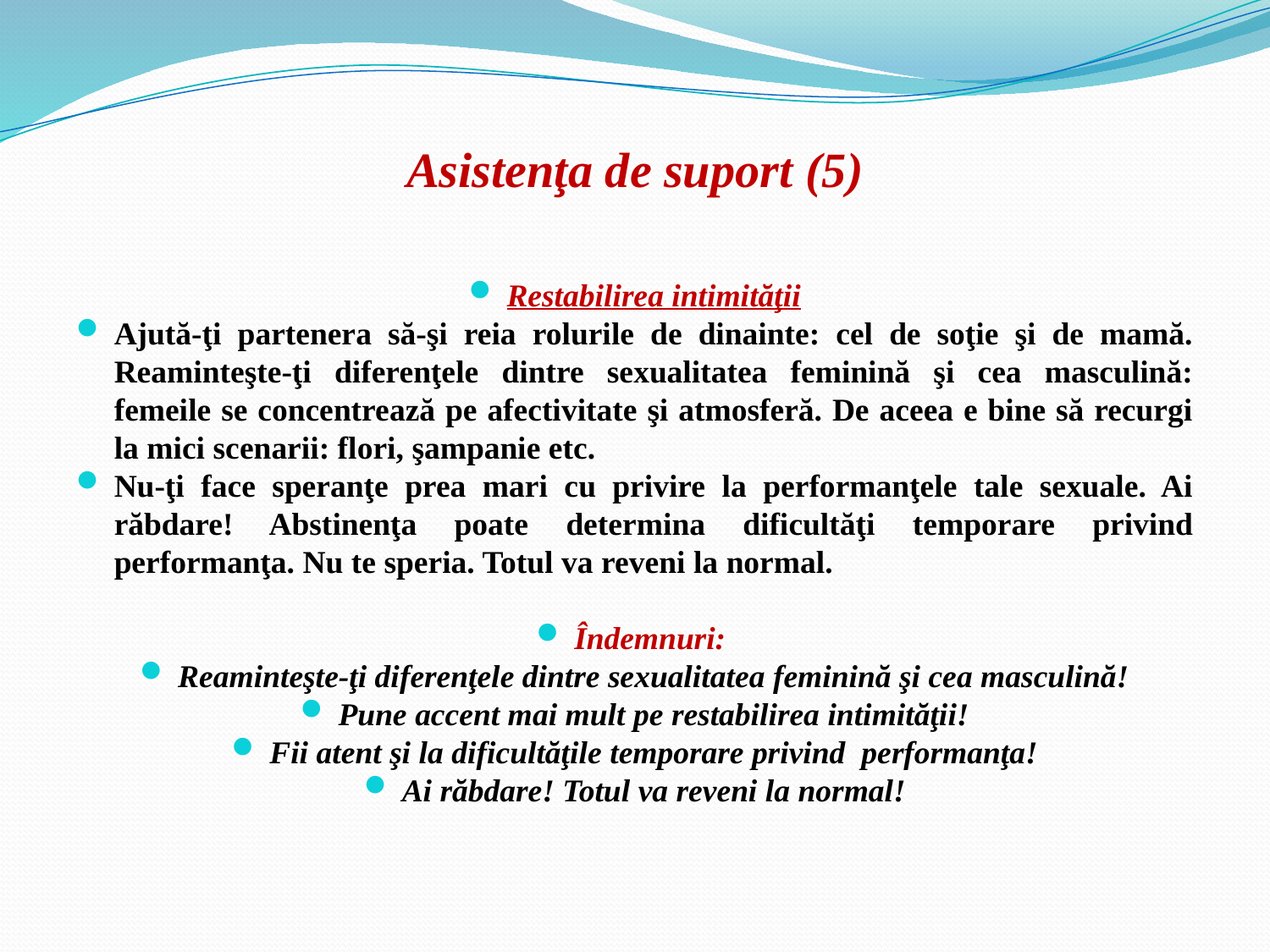

# Asistenţa de suport (5)
Restabilirea intimităţii
Ajută-ţi partenera să-şi reia rolurile de dinainte: cel de soţie şi de mamă. Reaminteşte-ţi diferenţele dintre sexualitatea feminină şi cea masculină: femeile se concentrează pe afectivitate şi atmosferă. De aceea e bine să recurgi la mici scenarii: flori, şampanie etc.
Nu-ţi face speranţe prea mari cu privire la performanţele tale sexuale. Ai răbdare! Abstinenţa poate determina dificultăţi temporare privind performanţa. Nu te speria. Totul va reveni la normal.

Îndemnuri:
Reaminteşte-ţi diferenţele dintre sexualitatea feminină şi cea masculină!
Pune accent mai mult pe restabilirea intimităţii!
Fii atent şi la dificultăţile temporare privind  performanţa!
Ai răbdare! Totul va reveni la normal!